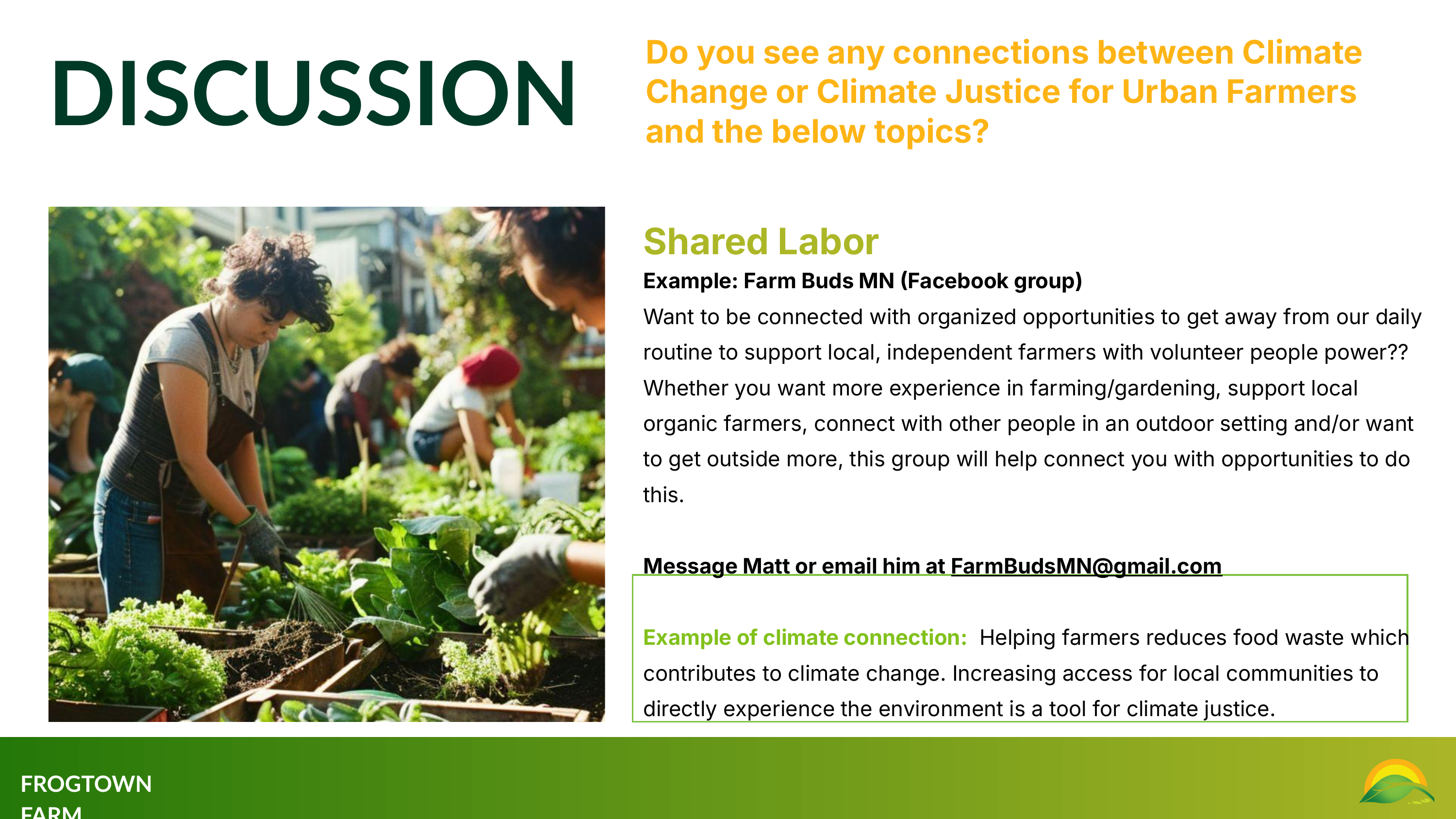

Do you see any connections between Climate Change or Climate Justice for Urban Farmers and the below topics?
DISCUSSION
Shared Labor

Example: Farm Buds MN (Facebook group)
Want to be connected with organized opportunities to get away from our daily routine to support local, independent farmers with volunteer people power?? Whether you want more experience in farming/gardening, support local organic farmers, connect with other people in an outdoor setting and/or want to get outside more, this group will help connect you with opportunities to do this.

Message Matt or email him at FarmBudsMN@gmail.com

Example of climate connection:  Helping farmers reduces food waste which contributes to climate change. Increasing access for local communities to directly experience the environment is a tool for climate justice.

FROGTOWN FARM